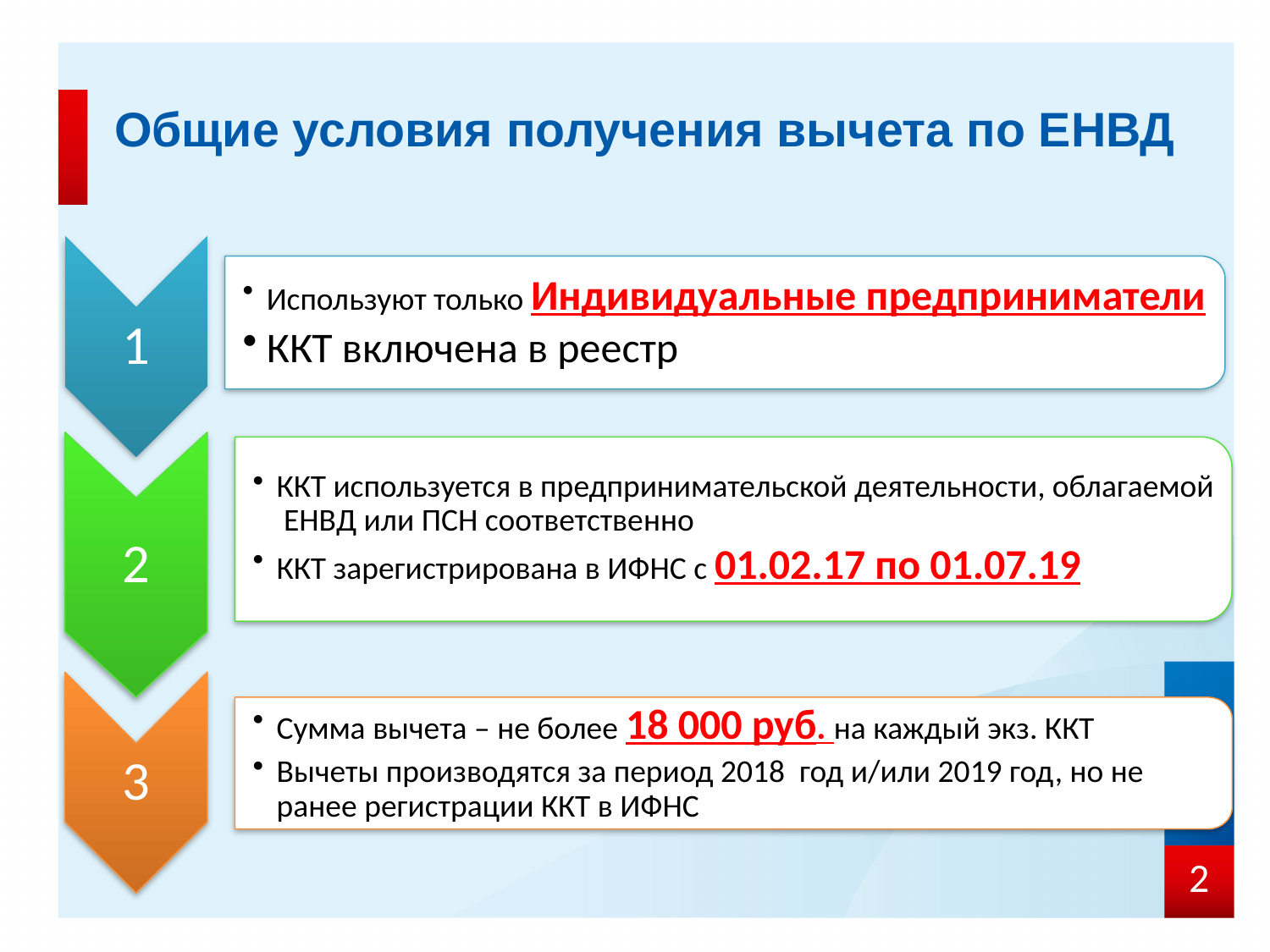

# Общие условия получения вычета по ЕНВД
1
Используют только Индивидуальные предприниматели
ККТ включена в реестр
2
ККТ используется в предпринимательской деятельности, облагаемой  ЕНВД или ПСН соответственно
ККТ зарегистрирована в ИФНС с 01.02.17 по 01.07.19
3
Сумма вычета – не более 18 000 руб. на каждый экз. ККТ
Вычеты производятся за период 2018  год и/или 2019 год, но не ранее регистрации ККТ в ИФНС
2